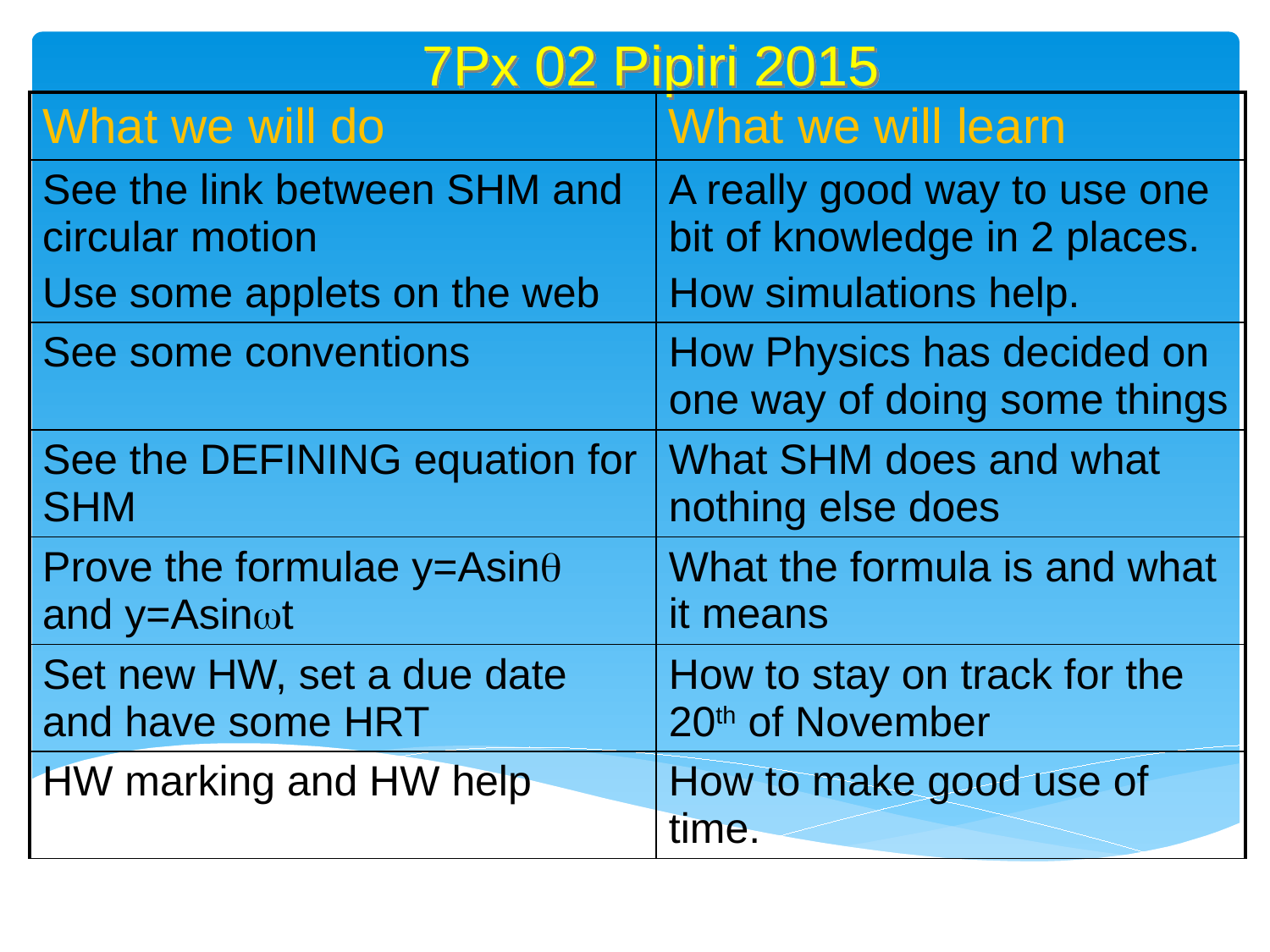

7Px 02 Pipiri 2015
| What we will do | What we will learn |
| --- | --- |
| See the link between SHM and circular motion Use some applets on the web | A really good way to use one bit of knowledge in 2 places. How simulations help. |
| See some conventions | How Physics has decided on one way of doing some things |
| See the DEFINING equation for SHM | What SHM does and what nothing else does |
| Prove the formulae y=Asinθ and y=Asinωt | What the formula is and what it means |
| Set new HW, set a due date and have some HRT | How to stay on track for the 20th of November |
| HW marking and HW help | How to make good use of time. |